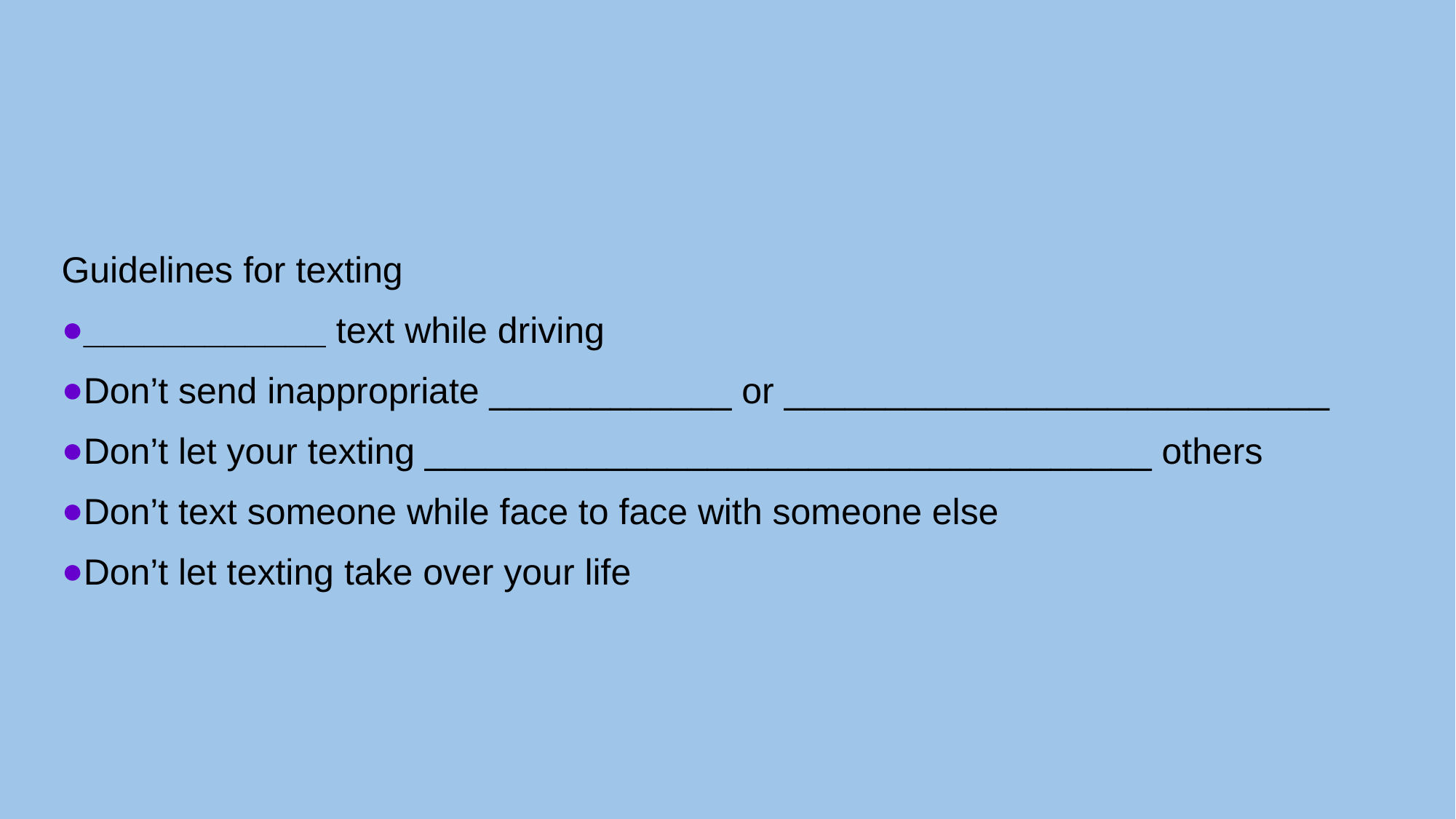

Guidelines for texting
____________ text while driving
Don’t send inappropriate ____________ or ___________________________
Don’t let your texting ____________________________________ others
Don’t text someone while face to face with someone else
Don’t let texting take over your life